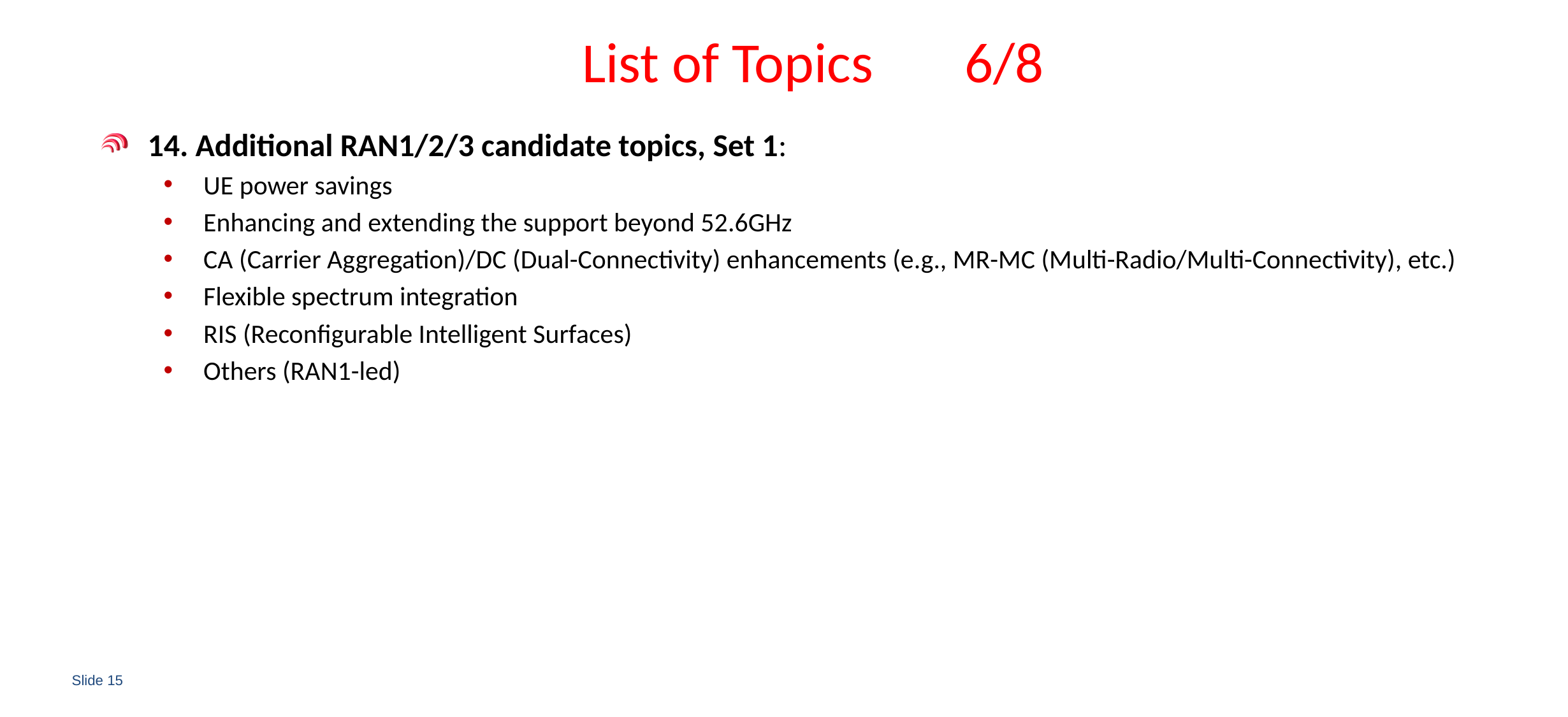

# List of Topics	6/8
14. Additional RAN1/2/3 candidate topics, Set 1:
UE power savings
Enhancing and extending the support beyond 52.6GHz
CA (Carrier Aggregation)/DC (Dual-Connectivity) enhancements (e.g., MR-MC (Multi-Radio/Multi-Connectivity), etc.)
Flexible spectrum integration
RIS (Reconfigurable Intelligent Surfaces)
Others (RAN1-led)